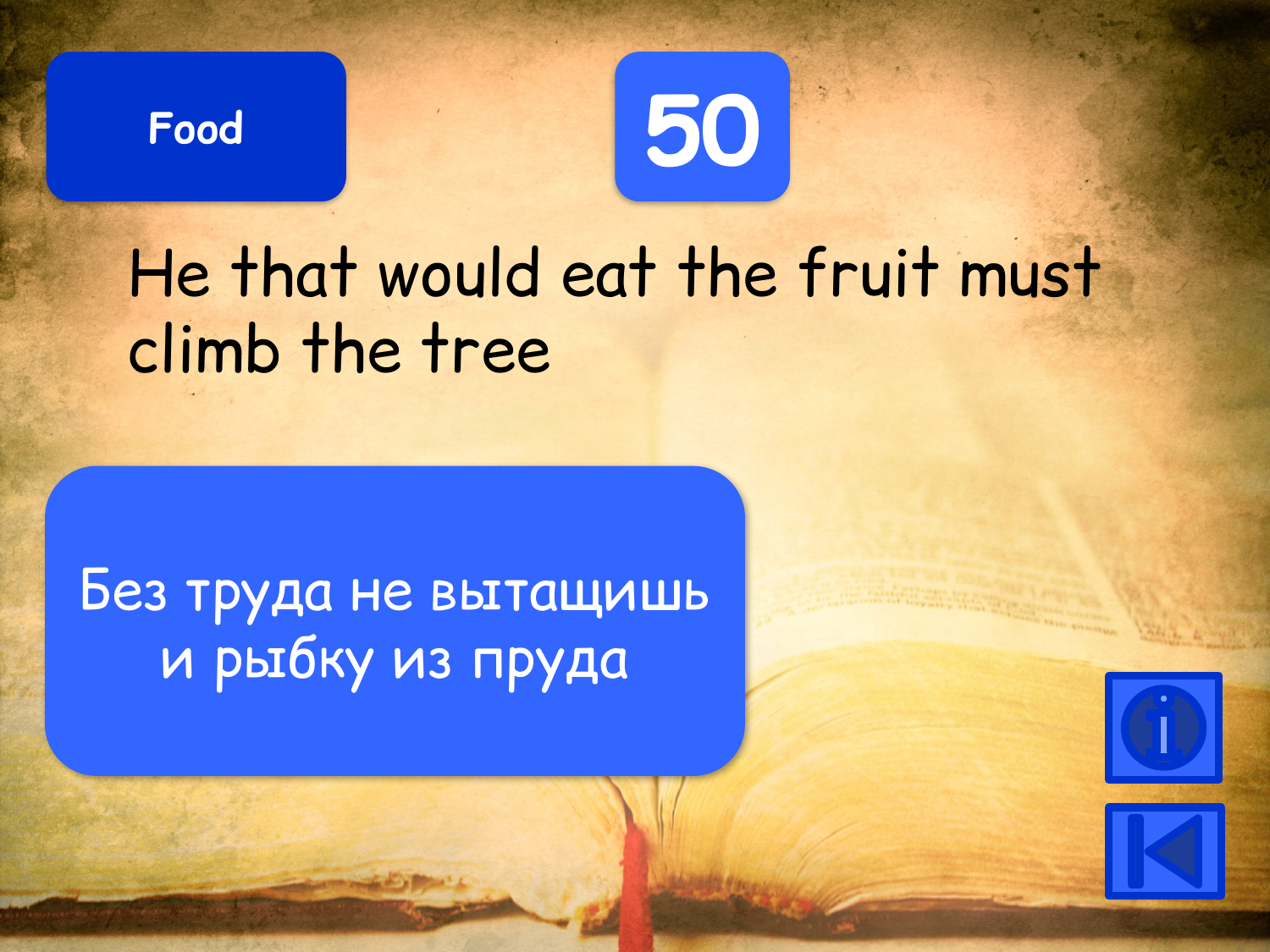

Food
50
He that would eat the fruit must climb the tree
Без труда не вытащишь и рыбку из пруда